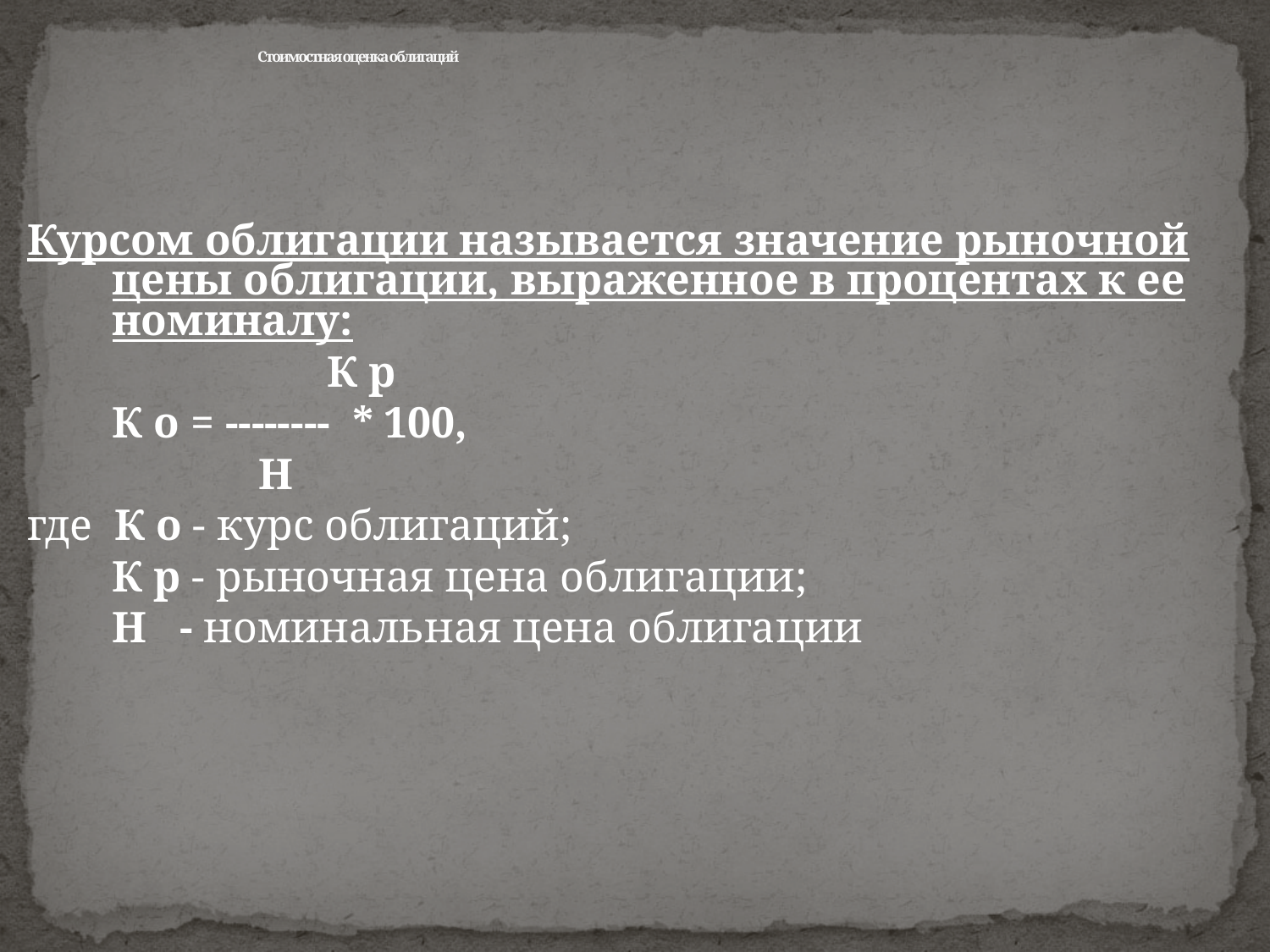

# Стоимостная оценка облигаций
Курсом облигации называется значение рыночной цены облигации, выраженное в процентах к ее номиналу:
		        К р
	К о = --------  * 100,
                     Н
где  К о - курс облигаций;
	К р - рыночная цена облигации;
	Н   - номинальная цена облигации